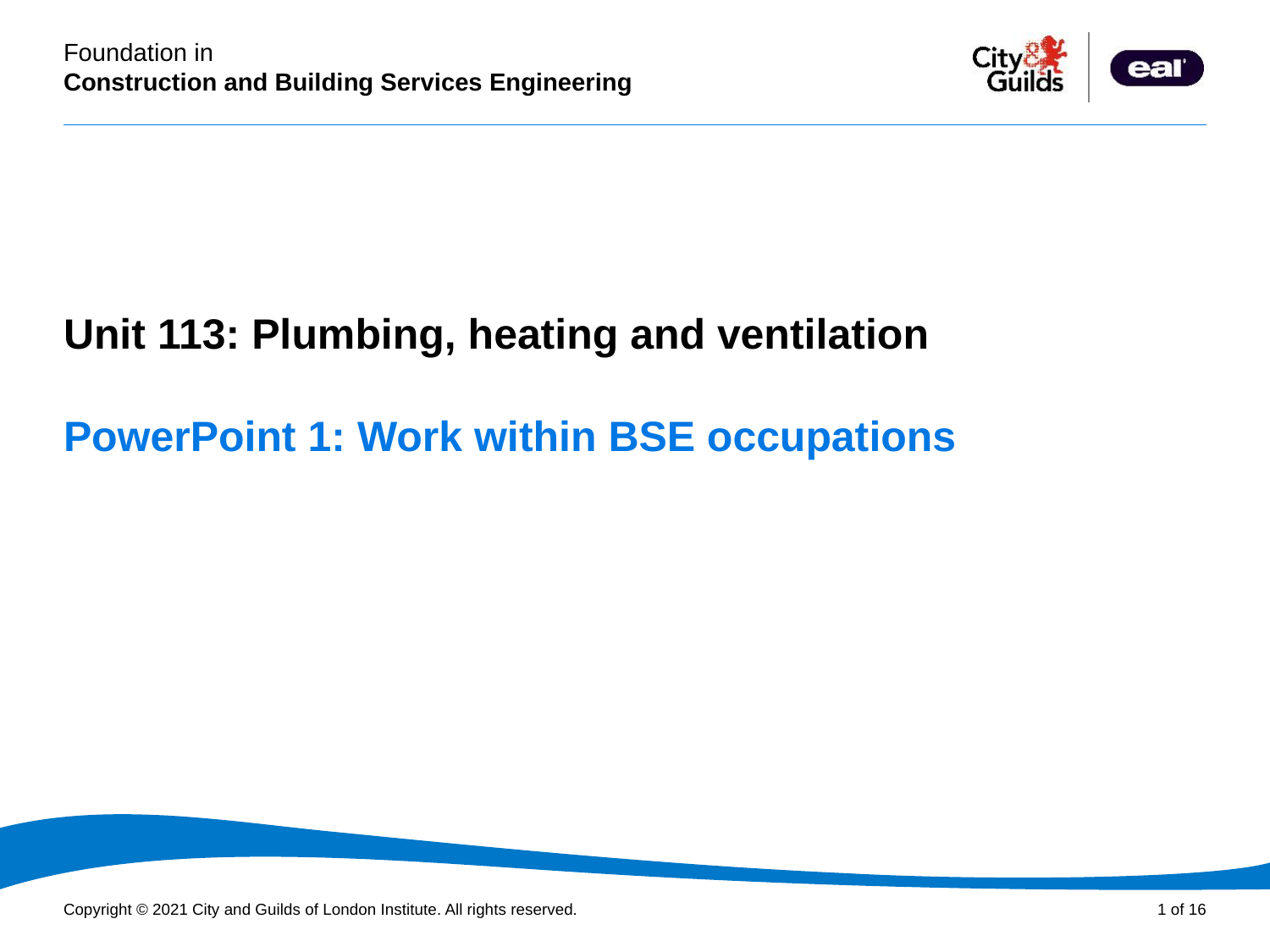

PowerPoint presentation
Unit 113: Plumbing, heating and ventilation
# PowerPoint 1: Work within BSE occupations